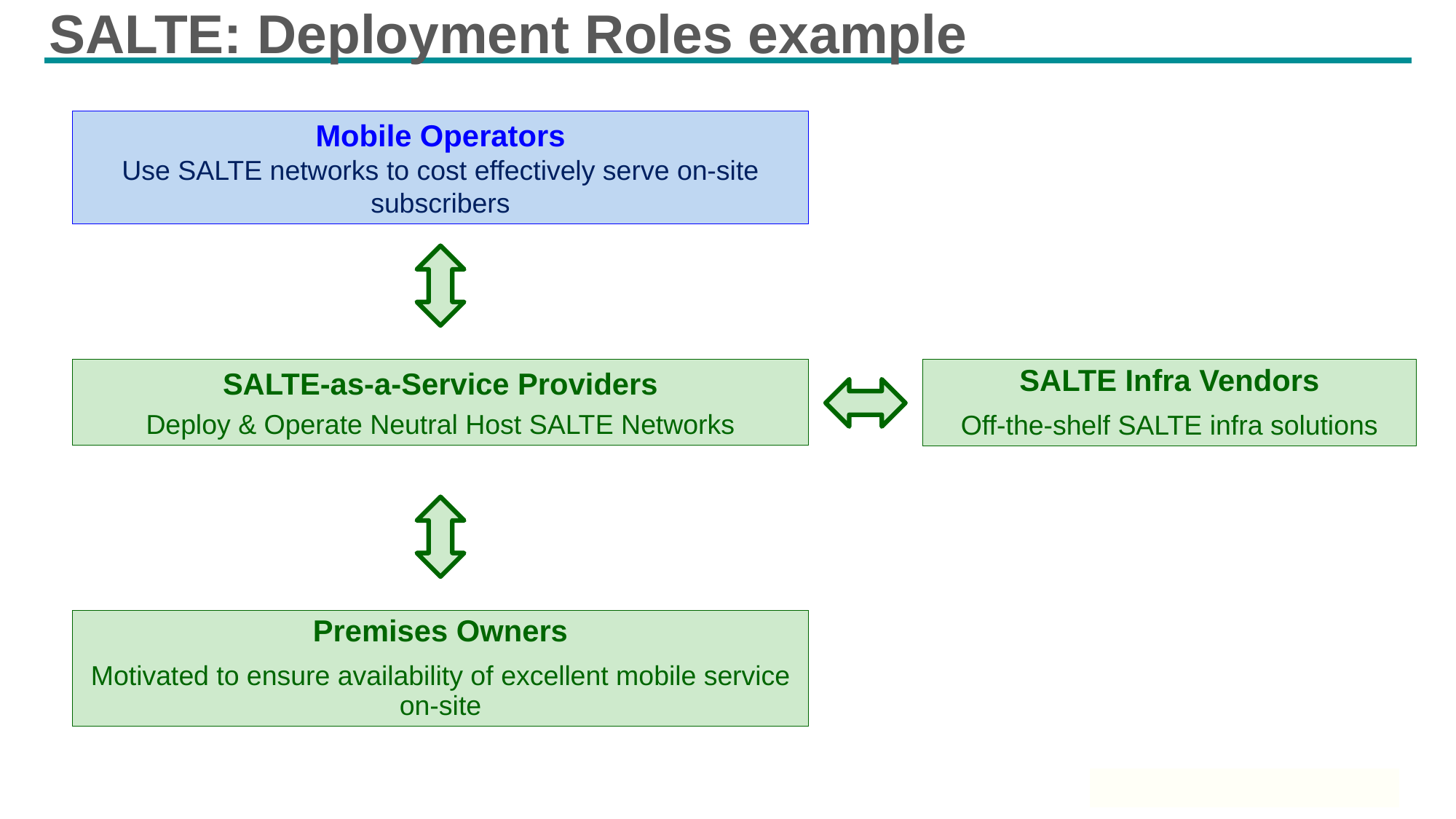

# SALTE: Deployment Roles example
Mobile Operators
Use SALTE networks to cost effectively serve on-site subscribers

SALTE-as-a-Service Providers
Deploy & Operate Neutral Host SALTE Networks
SALTE Infra Vendors
Off-the-shelf SALTE infra solutions

Premises Owners
Motivated to ensure availability of excellent mobile service on-site